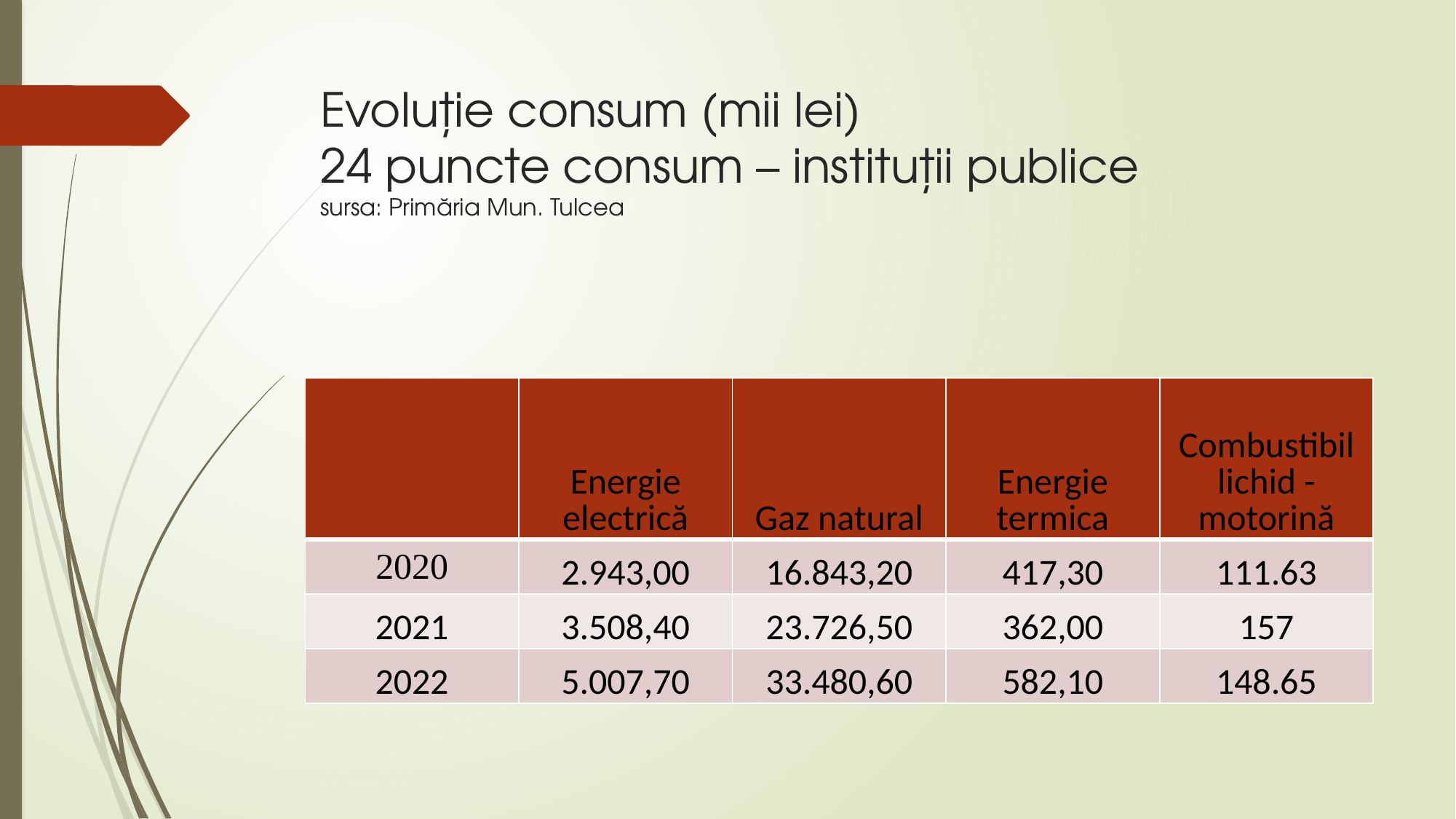

# Evoluție consum (mii lei) 24 puncte consum – instituții publice sursa: Primăria Mun. Tulcea
|  | Energie electrică | Gaz natural | Energie termica | Combustibil lichid - motorină |
| --- | --- | --- | --- | --- |
| 2020 | 2.943,00 | 16.843,20 | 417,30 | 111.63 |
| 2021 | 3.508,40 | 23.726,50 | 362,00 | 157 |
| 2022 | 5.007,70 | 33.480,60 | 582,10 | 148.65 |